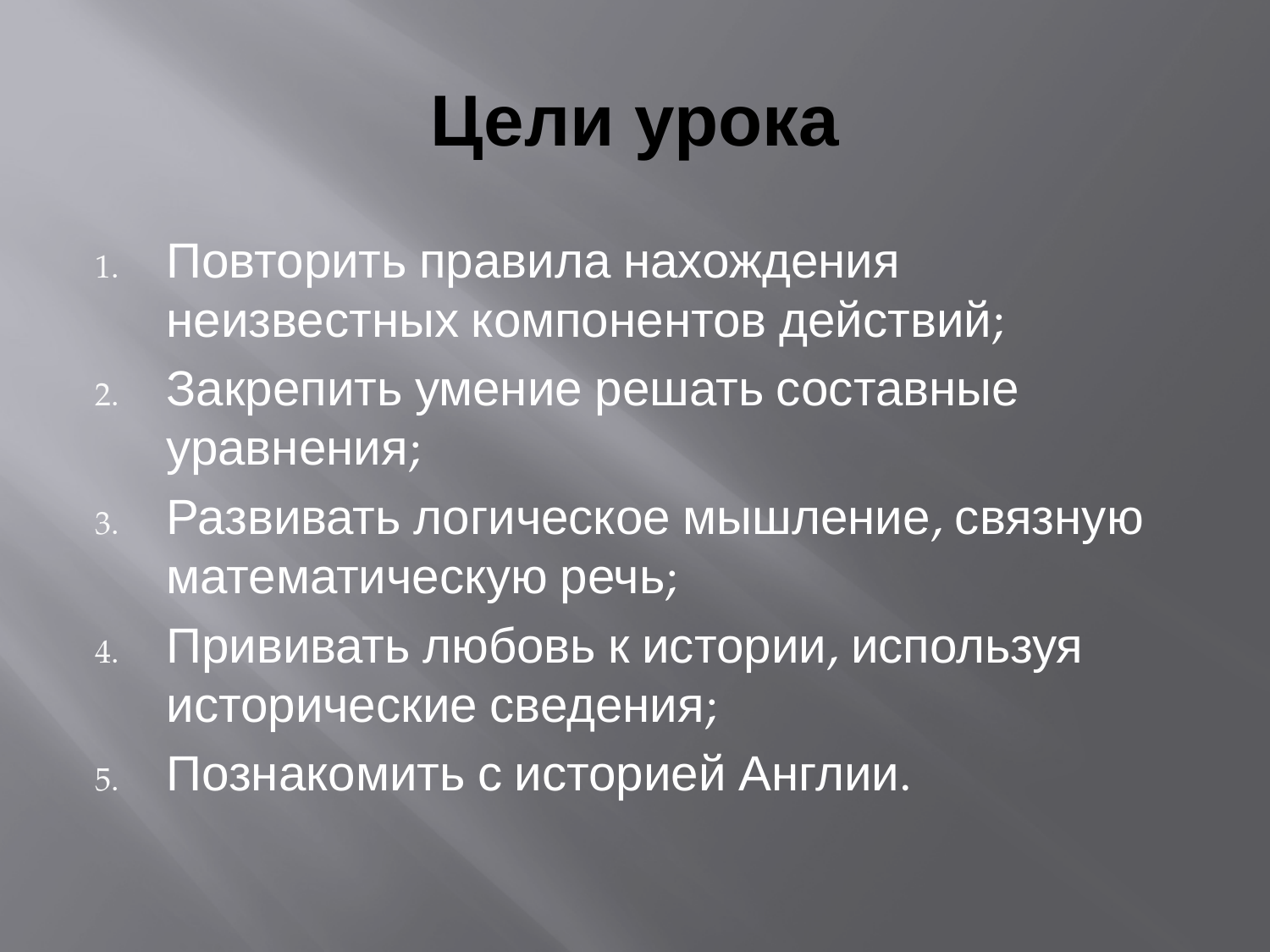

# Цели урока
Повторить правила нахождения неизвестных компонентов действий;
Закрепить умение решать составные уравнения;
Развивать логическое мышление, связную математическую речь;
Прививать любовь к истории, используя исторические сведения;
Познакомить с историей Англии.